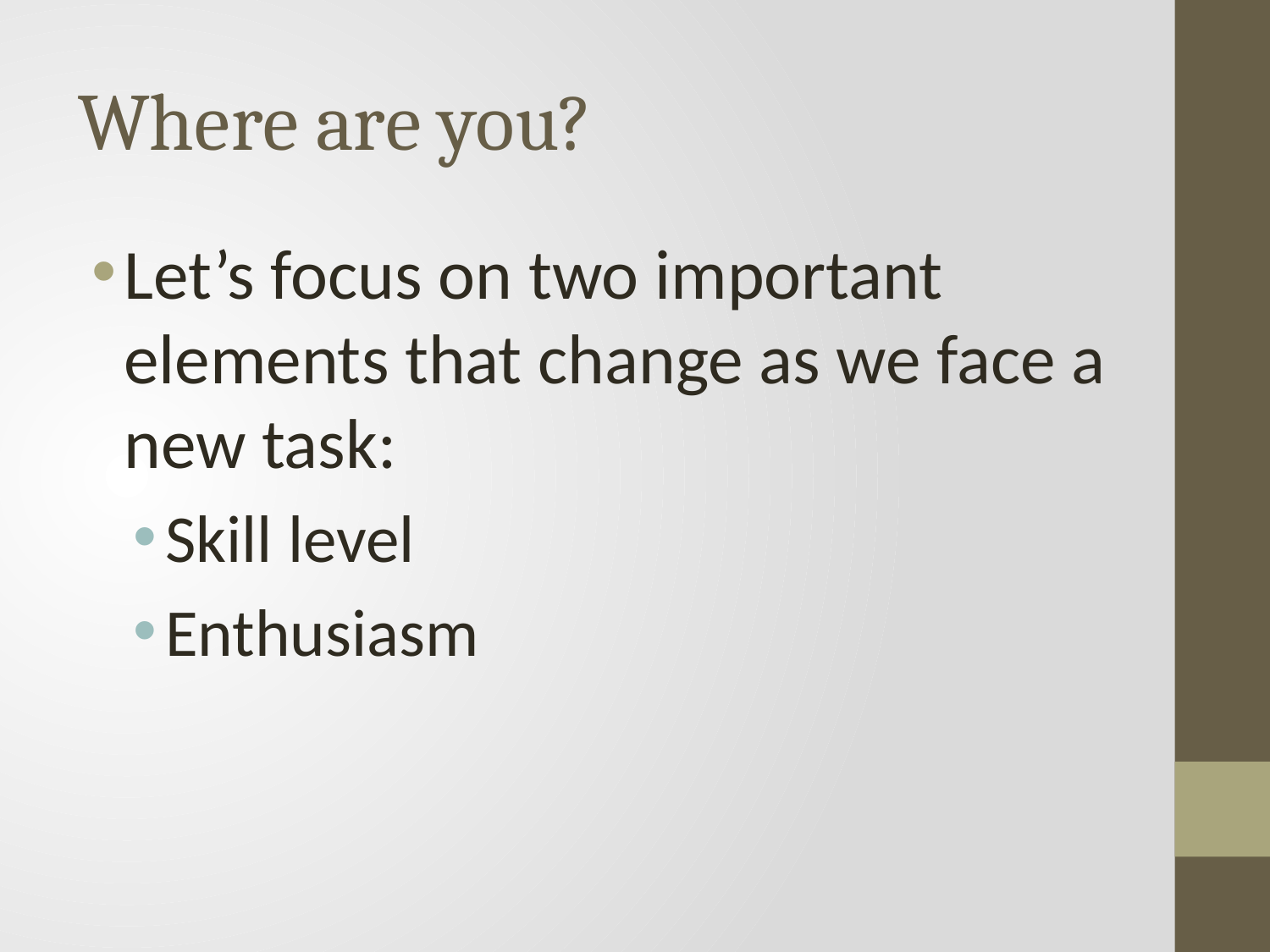

# Where are you?
Let’s focus on two important elements that change as we face a new task:
Skill level
Enthusiasm